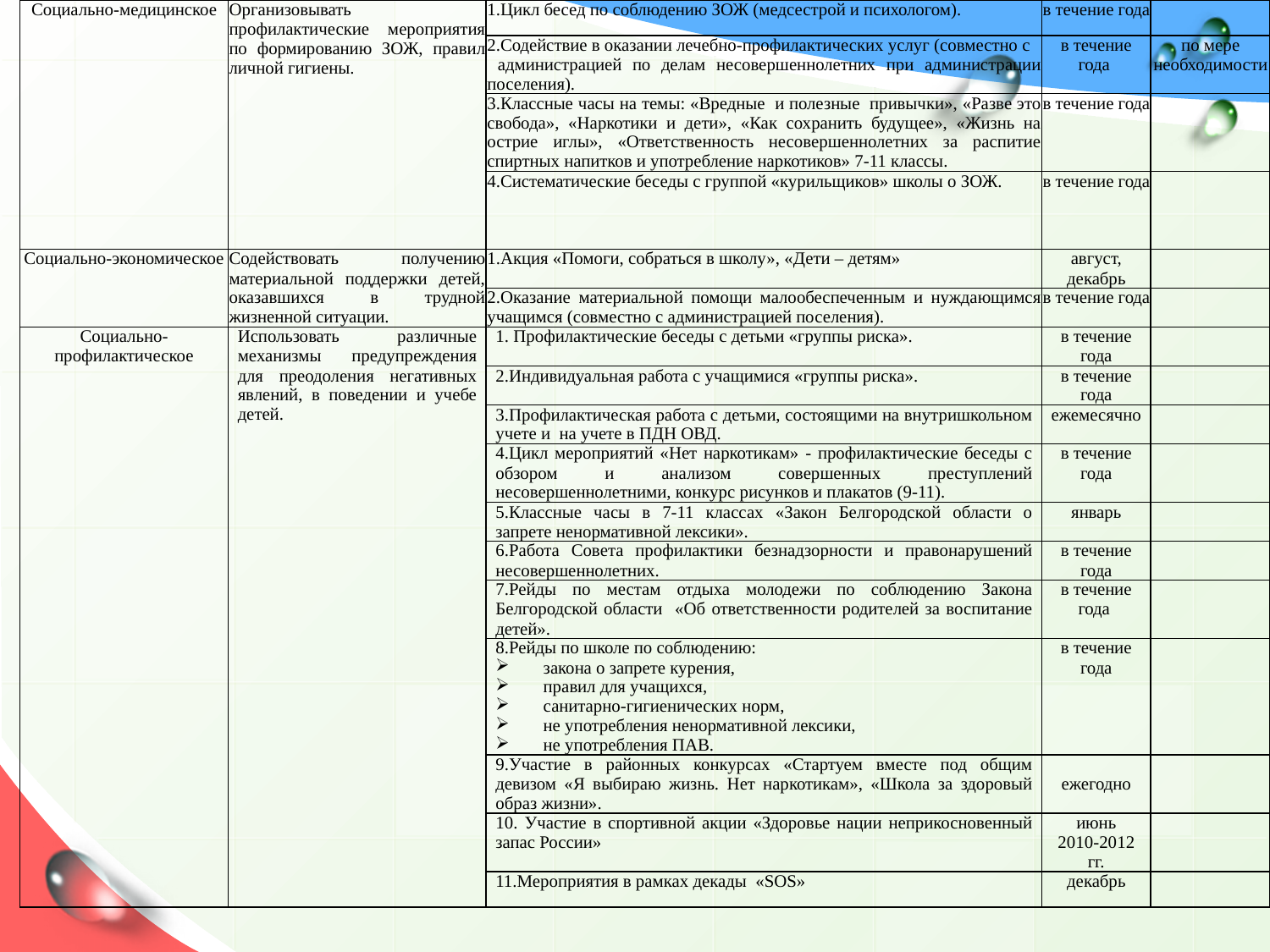

| Социально-медицинское | Организовывать профилактические мероприятия по формированию ЗОЖ, правил личной гигиены. | 1.Цикл бесед по соблюдению ЗОЖ (медсестрой и психологом). | в течение года |  |
| --- | --- | --- | --- | --- |
|  |  | 2.Содействие в оказании лечебно-профилактических услуг (совместно с администрацией по делам несовершеннолетних при администрации поселения). | в течение года | по мере необходимости |
|  |  | 3.Классные часы на темы: «Вредные и полезные привычки», «Разве это свобода», «Наркотики и дети», «Как сохранить будущее», «Жизнь на острие иглы», «Ответственность несовершеннолетних за распитие спиртных напитков и употребление наркотиков» 7-11 классы. | в течение года |  |
|  |  | 4.Систематические беседы с группой «курильщиков» школы о ЗОЖ. | в течение года |  |
| Социально-экономическое | Содействовать получению материальной поддержки детей, оказавшихся в трудной жизненной ситуации. | 1.Акция «Помоги, собраться в школу», «Дети – детям» | август, декабрь |  |
|  |  | 2.Оказание материальной помощи малообеспеченным и нуждающимся учащимся (совместно с администрацией поселения). | в течение года |  |
| Социально-профилактическое | Использовать различные механизмы предупреждения для преодоления негативных явлений, в поведении и учебе детей. | 1. Профилактические беседы с детьми «группы риска». | в течение года |  |
|  |  | 2.Индивидуальная работа с учащимися «группы риска». | в течение года |  |
|  |  | 3.Профилактическая работа с детьми, состоящими на внутришкольном учете и на учете в ПДН ОВД. | ежемесячно |  |
|  |  | 4.Цикл мероприятий «Нет наркотикам» - профилактические беседы с обзором и анализом совершенных преступлений несовершеннолетними, конкурс рисунков и плакатов (9-11). | в течение года |  |
|  |  | 5.Классные часы в 7-11 классах «Закон Белгородской области о запрете ненормативной лексики». | январь |  |
|  |  | 6.Работа Совета профилактики безнадзорности и правонарушений несовершеннолетних. | в течение года |  |
|  |  | 7.Рейды по местам отдыха молодежи по соблюдению Закона Белгородской области «Об ответственности родителей за воспитание детей». | в течение года |  |
|  |  | 8.Рейды по школе по соблюдению: закона о запрете курения, правил для учащихся, санитарно-гигиенических норм, не употребления ненормативной лексики, не употребления ПАВ. | в течение года |  |
|  |  | 9.Участие в районных конкурсах «Стартуем вместе под общим девизом «Я выбираю жизнь. Нет наркотикам», «Школа за здоровый образ жизни». | ежегодно |  |
|  |  | 10. Участие в спортивной акции «Здоровье нации неприкосновенный запас России» | июнь 2010-2012 гг. |  |
|  |  | 11.Мероприятия в рамках декады «SOS» | декабрь |  |